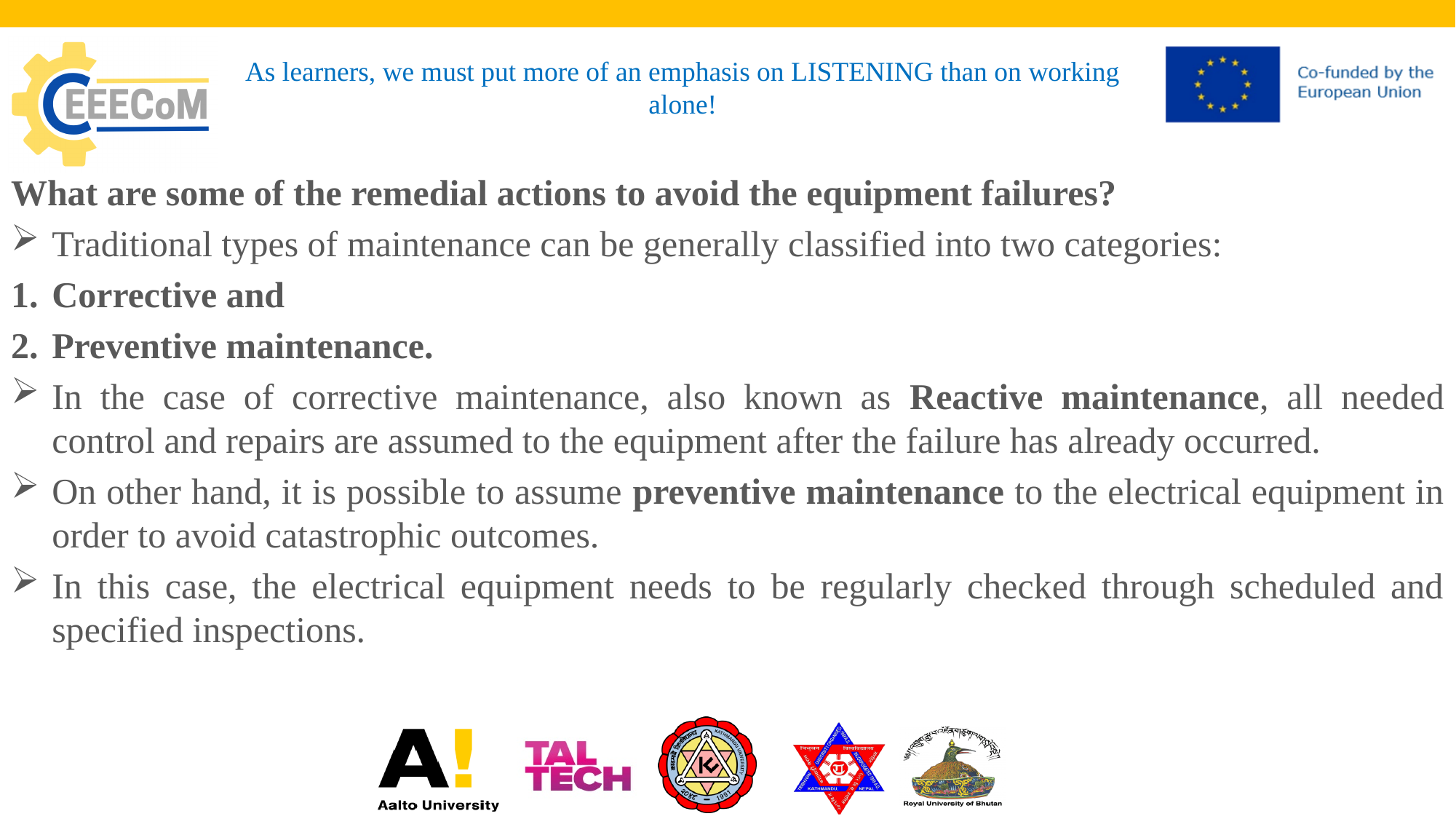

# As learners, we must put more of an emphasis on LISTENING than on working alone!
What are some of the remedial actions to avoid the equipment failures?
Traditional types of maintenance can be generally classified into two categories:
Corrective and
Preventive maintenance.
In the case of corrective maintenance, also known as Reactive maintenance, all needed control and repairs are assumed to the equipment after the failure has already occurred.
On other hand, it is possible to assume preventive maintenance to the electrical equipment in order to avoid catastrophic outcomes.
In this case, the electrical equipment needs to be regularly checked through scheduled and specified inspections.